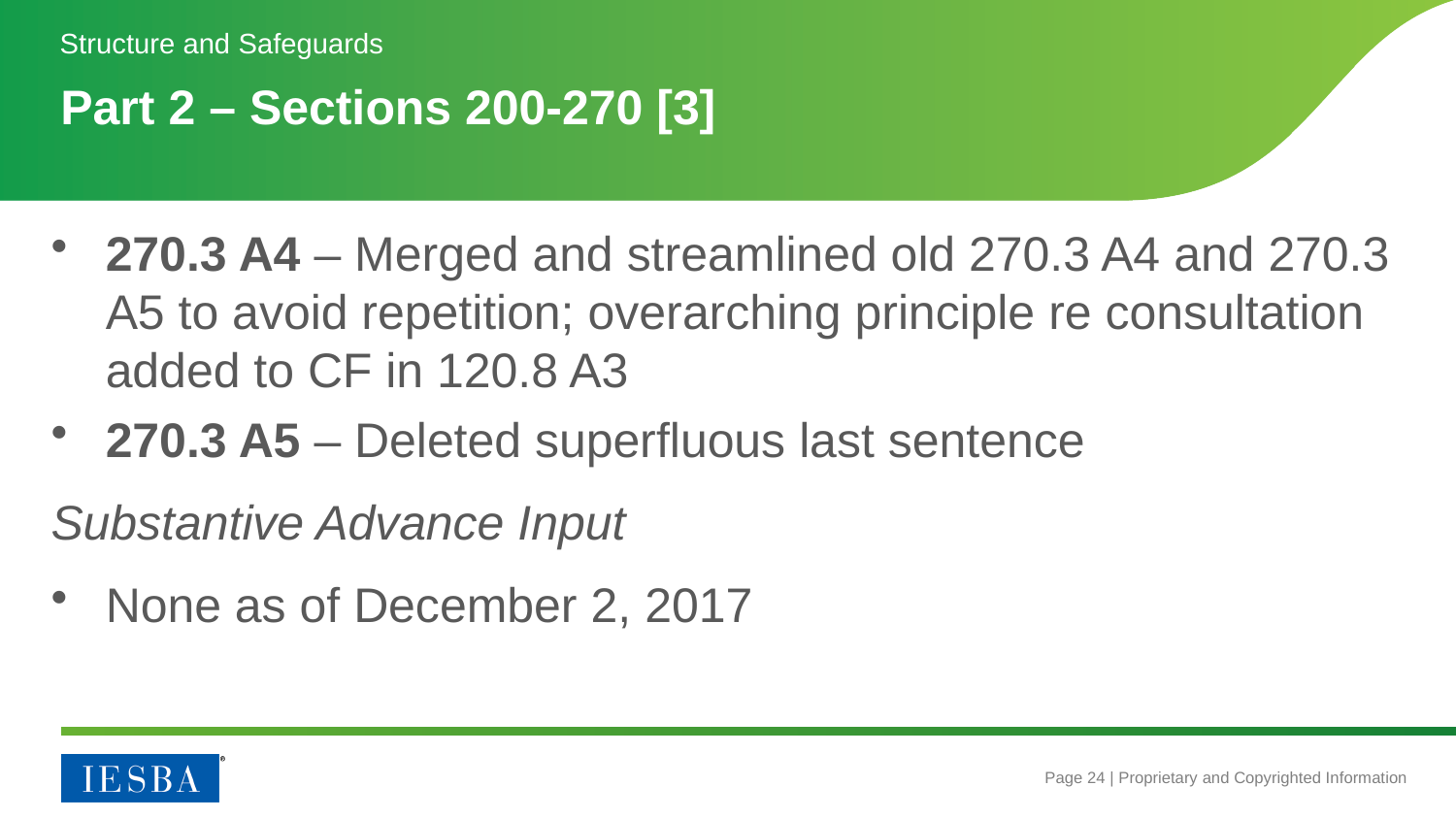

Structure and Safeguards
# Part 2 – Sections 200-270 [3]
270.3 A4 – Merged and streamlined old 270.3 A4 and 270.3 A5 to avoid repetition; overarching principle re consultation added to CF in 120.8 A3
270.3 A5 – Deleted superfluous last sentence
Substantive Advance Input
None as of December 2, 2017